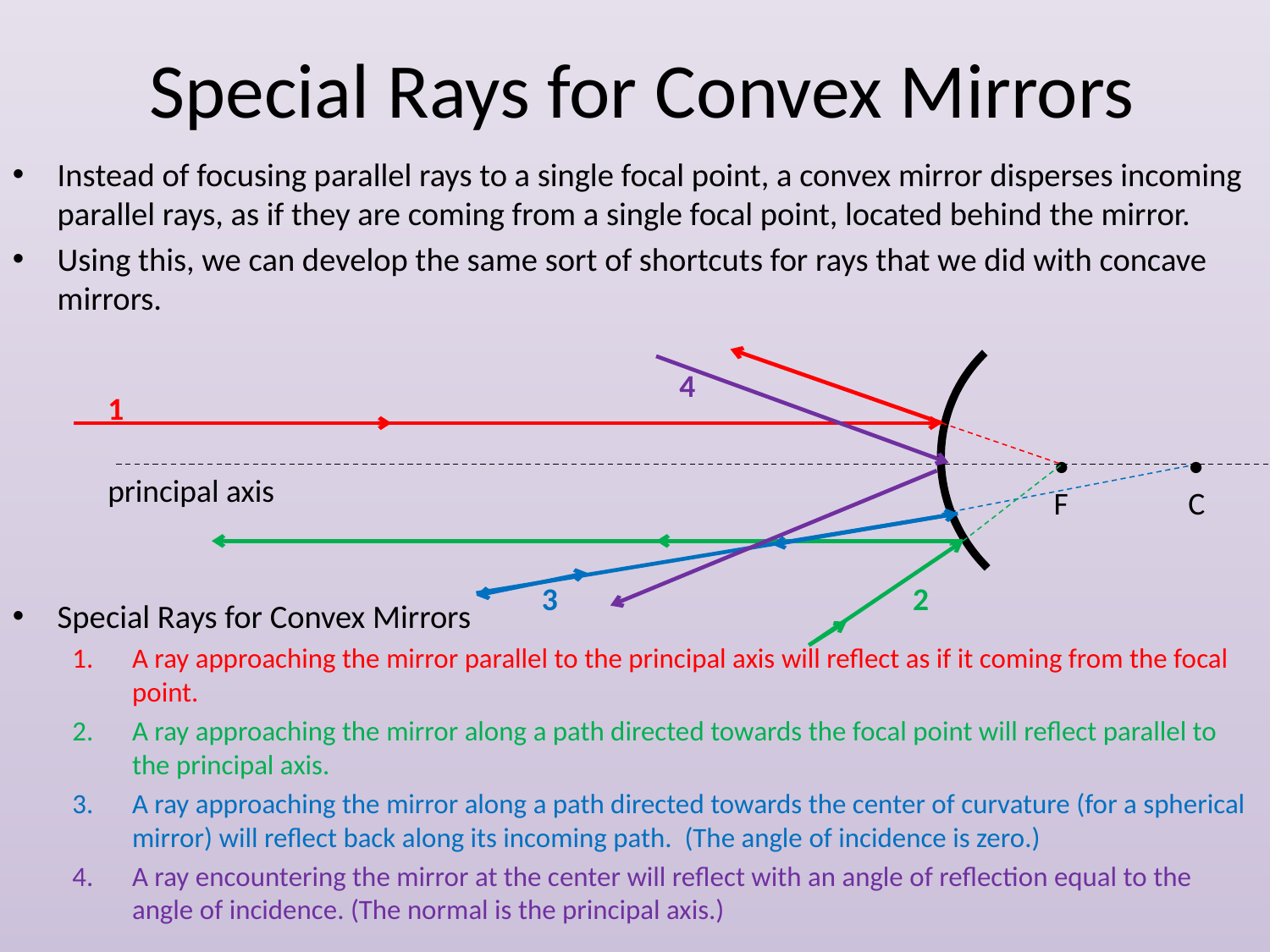

# Special Rays for Convex Mirrors
Instead of focusing parallel rays to a single focal point, a convex mirror disperses incoming parallel rays, as if they are coming from a single focal point, located behind the mirror.
Using this, we can develop the same sort of shortcuts for rays that we did with concave mirrors.

Special Rays for Convex Mirrors
A ray approaching the mirror parallel to the principal axis will reflect as if it coming from the focal point.
A ray approaching the mirror along a path directed towards the focal point will reflect parallel to the principal axis.
A ray approaching the mirror along a path directed towards the center of curvature (for a spherical mirror) will reflect back along its incoming path.  (The angle of incidence is zero.)
A ray encountering the mirror at the center will reflect with an angle of reflection equal to the angle of incidence. (The normal is the principal axis.)

4
1
•
F
•
C
principal axis
3
2